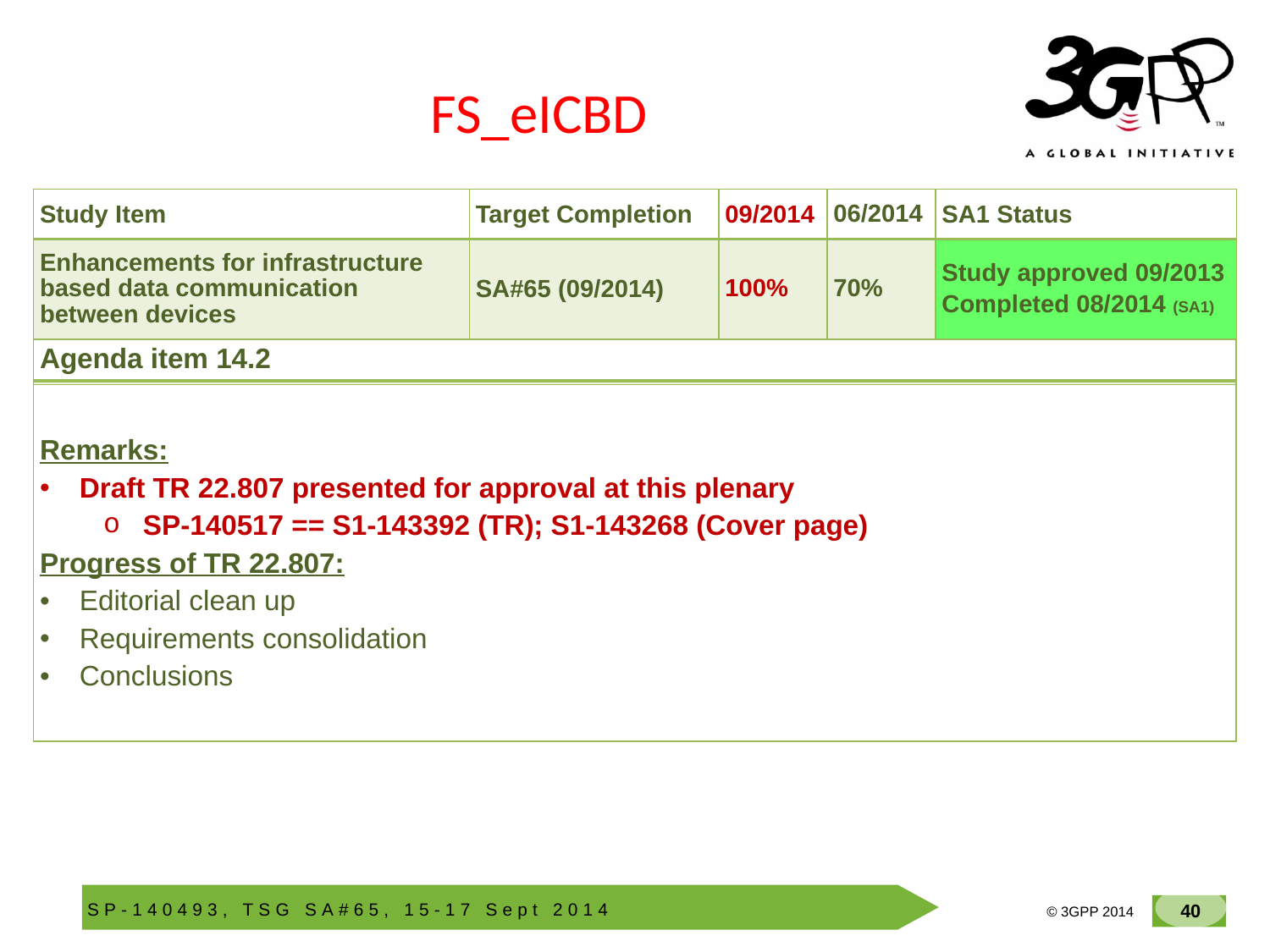

# FS_eICBD
| Study Item | Target Completion | 09/2014 | 06/2014 | SA1 Status |
| --- | --- | --- | --- | --- |
| Enhancements for infrastructure based data communication between devices | SA#65 (09/2014) | 100% | 70% | Study approved 09/2013 Completed 08/2014 (SA1) |
| Agenda item 14.2 |
| --- |
|  |
| Remarks: Draft TR 22.807 presented for approval at this plenary SP-140517 == S1-143392 (TR); S1-143268 (Cover page) Progress of TR 22.807: Editorial clean up Requirements consolidation Conclusions |